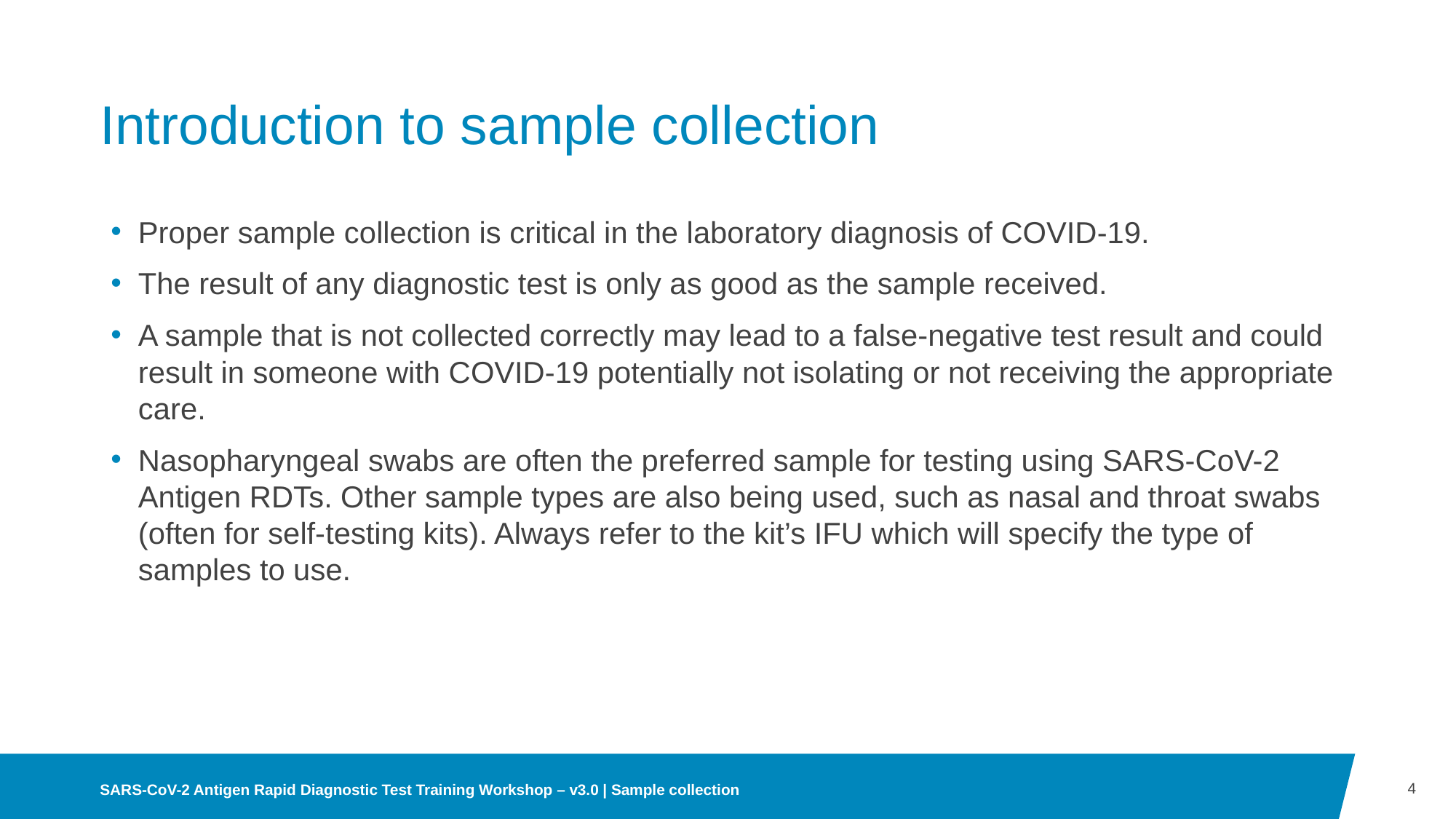

# Introduction to sample collection
Proper sample collection is critical in the laboratory diagnosis of COVID-19.
The result of any diagnostic test is only as good as the sample received.
A sample that is not collected correctly may lead to a false-negative test result and could result in someone with COVID-19 potentially not isolating or not receiving the appropriate care.
Nasopharyngeal swabs are often the preferred sample for testing using SARS-CoV-2 Antigen RDTs. Other sample types are also being used, such as nasal and throat swabs (often for self-testing kits). Always refer to the kit’s IFU which will specify the type of samples to use.

4
SARS-CoV-2 Antigen Rapid Diagnostic Test Training Workshop – v3.0 | Sample collection